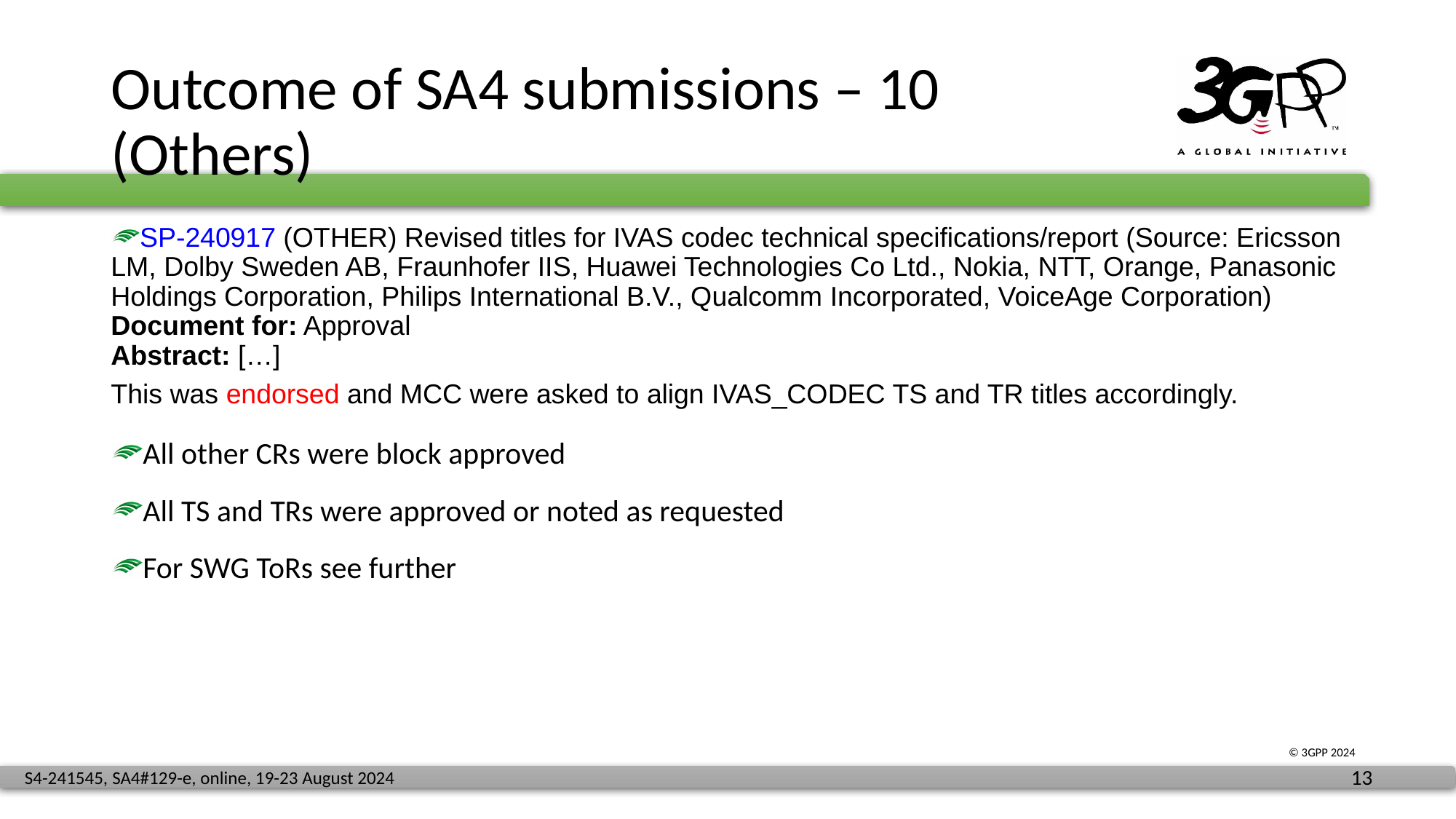

# Outcome of SA4 submissions – 10 (Others)
SP-240917 (OTHER) Revised titles for IVAS codec technical specifications/report (Source: Ericsson LM, Dolby Sweden AB, Fraunhofer IIS, Huawei Technologies Co Ltd., Nokia, NTT, Orange, Panasonic Holdings Corporation, Philips International B.V., Qualcomm Incorporated, VoiceAge Corporation)
Document for: Approval
Abstract: […]
This was endorsed and MCC were asked to align IVAS_CODEC TS and TR titles accordingly.
All other CRs were block approved
All TS and TRs were approved or noted as requested
For SWG ToRs see further